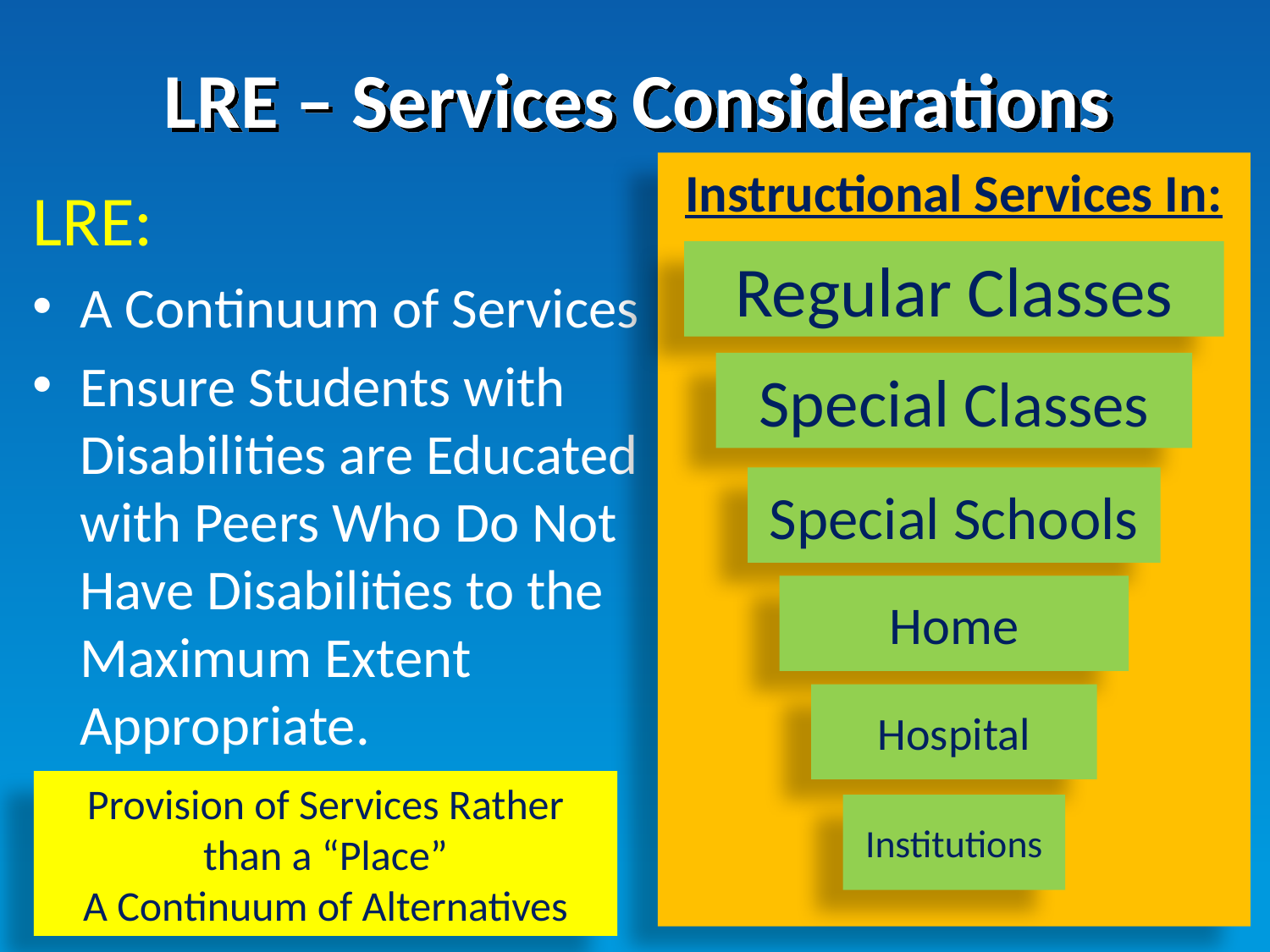

# LRE – Services Considerations
Instructional Services In:
Regular Classes
Special Classes
Special Schools
Home
Hospital
Institutions
LRE:
A Continuum of Services
Ensure Students with Disabilities are Educated with Peers Who Do Not Have Disabilities to the Maximum Extent Appropriate.
Provision of Services Rather than a “Place”
A Continuum of Alternatives